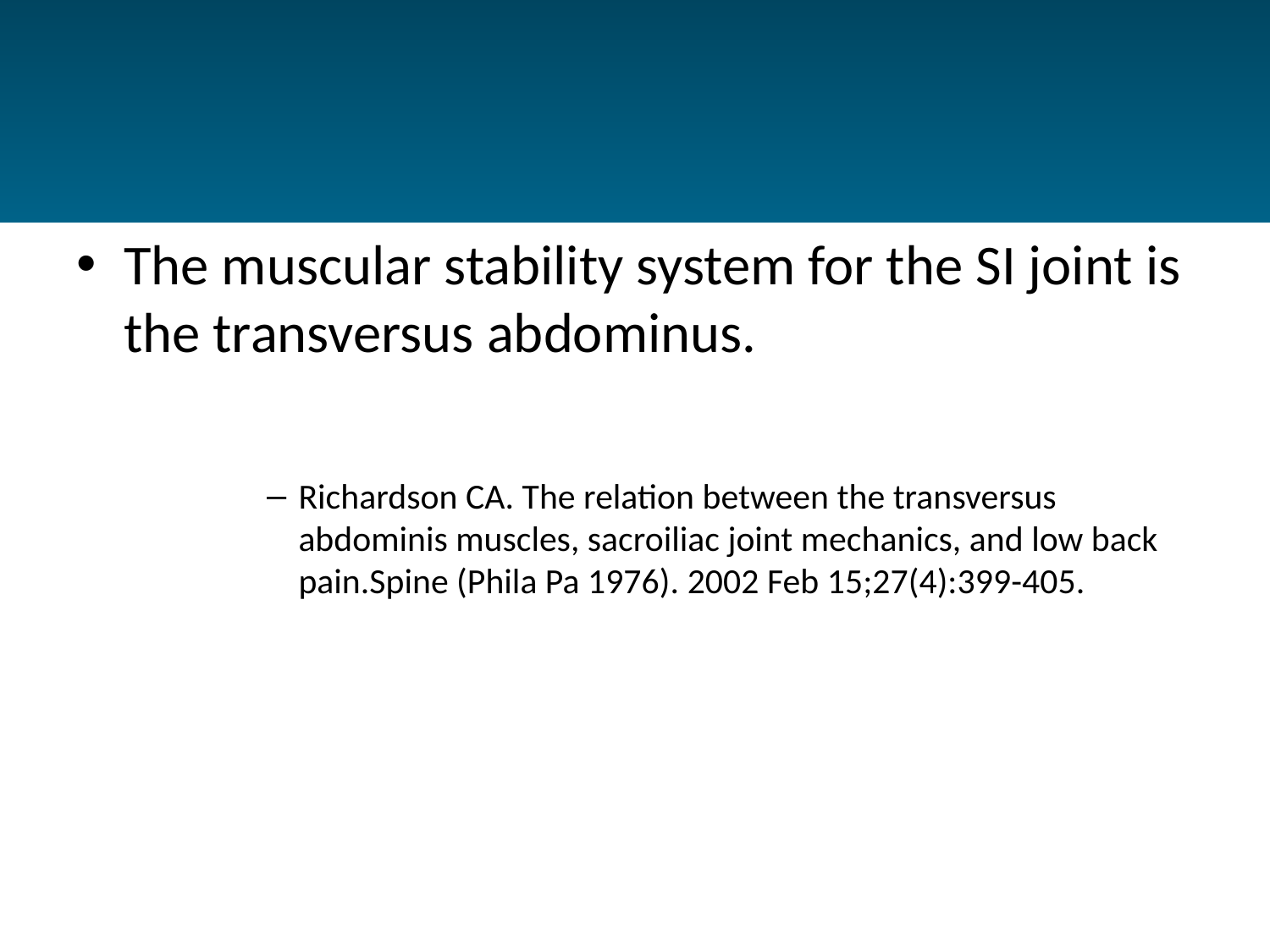

#
The muscular stability system for the SI joint is the transversus abdominus.

Richardson CA. The relation between the transversus abdominis muscles, sacroiliac joint mechanics, and low back pain.Spine (Phila Pa 1976). 2002 Feb 15;27(4):399-405.